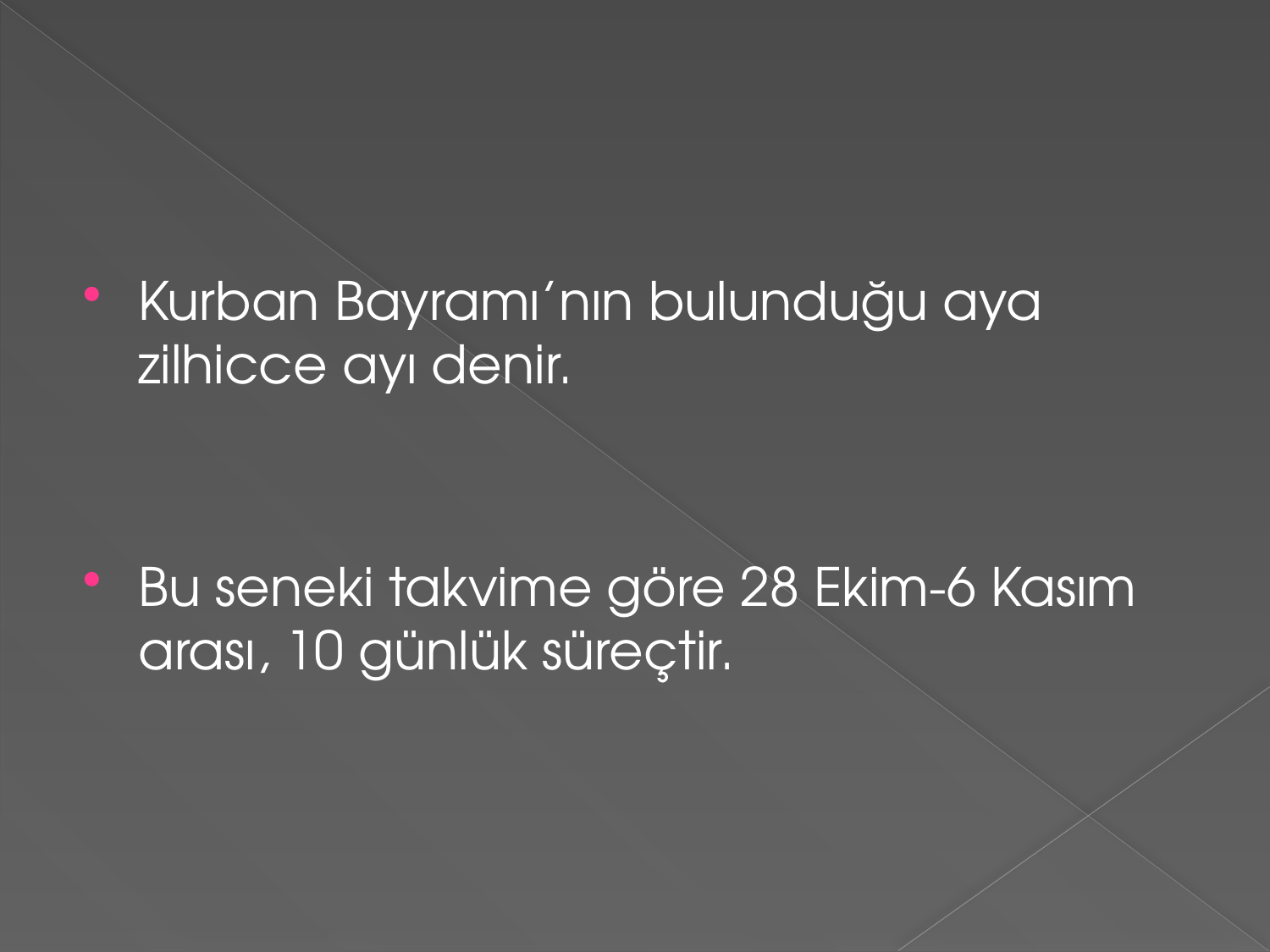

#
Kurban Bayramı’nın bulunduğu aya zilhicce ayı denir.

Bu seneki takvime göre 28 Ekim-6 Kasım arası, 10 günlük süreçtir.